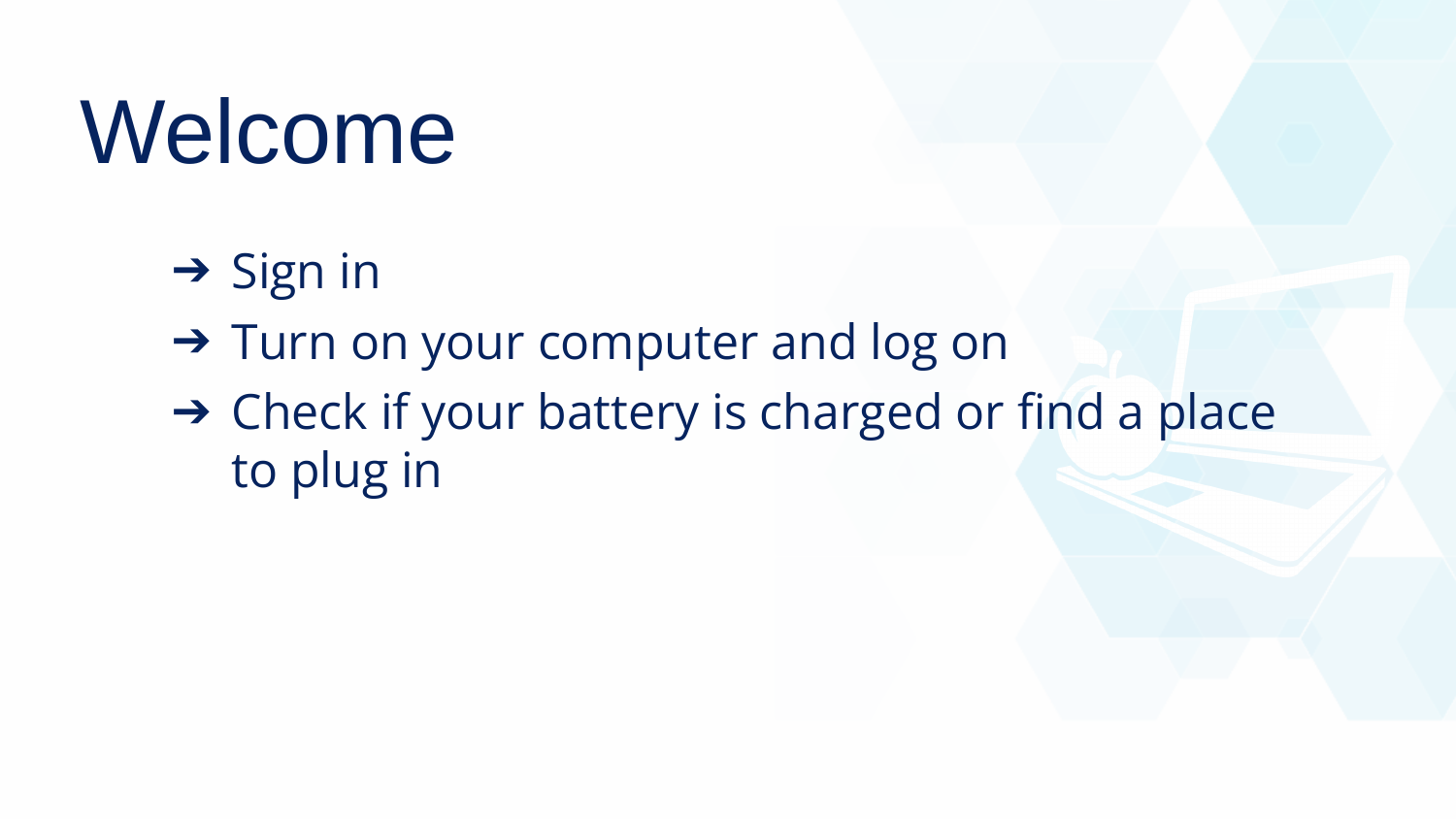

Welcome
NOTE:
If you are doing an abbreviated combined session, use OTHER slides.

If you are doing two groups, these slides are for the student section.
Sign in
Turn on your computer and log on
Check if your battery is charged or find a place to plug in